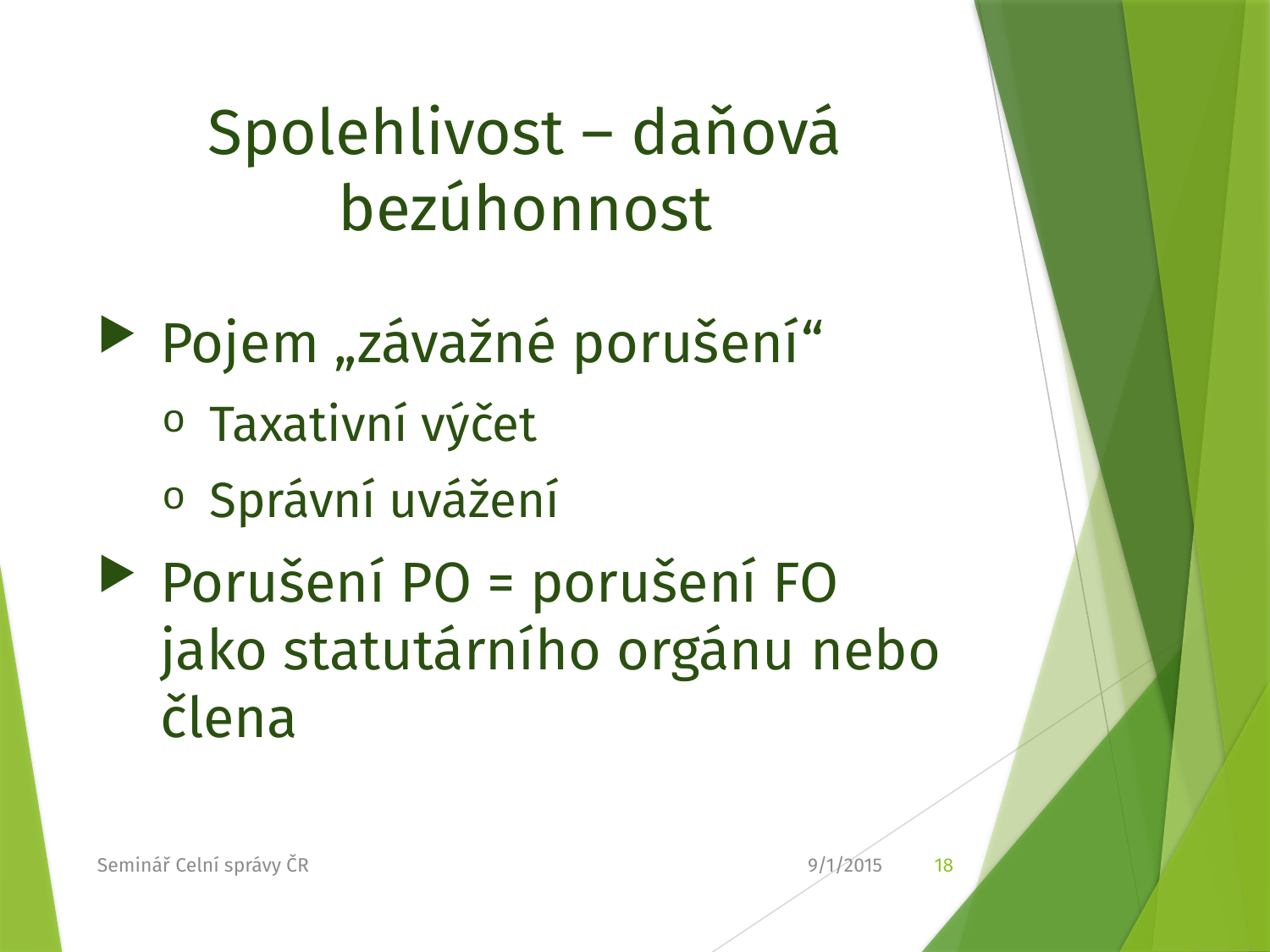

# Spolehlivost – daňová bezúhonnost
Pojem „závažné porušení“
Taxativní výčet
Správní uvážení
Porušení PO = porušení FO jako statutárního orgánu nebo člena

9/1/2015
Seminář Celní správy ČR
18